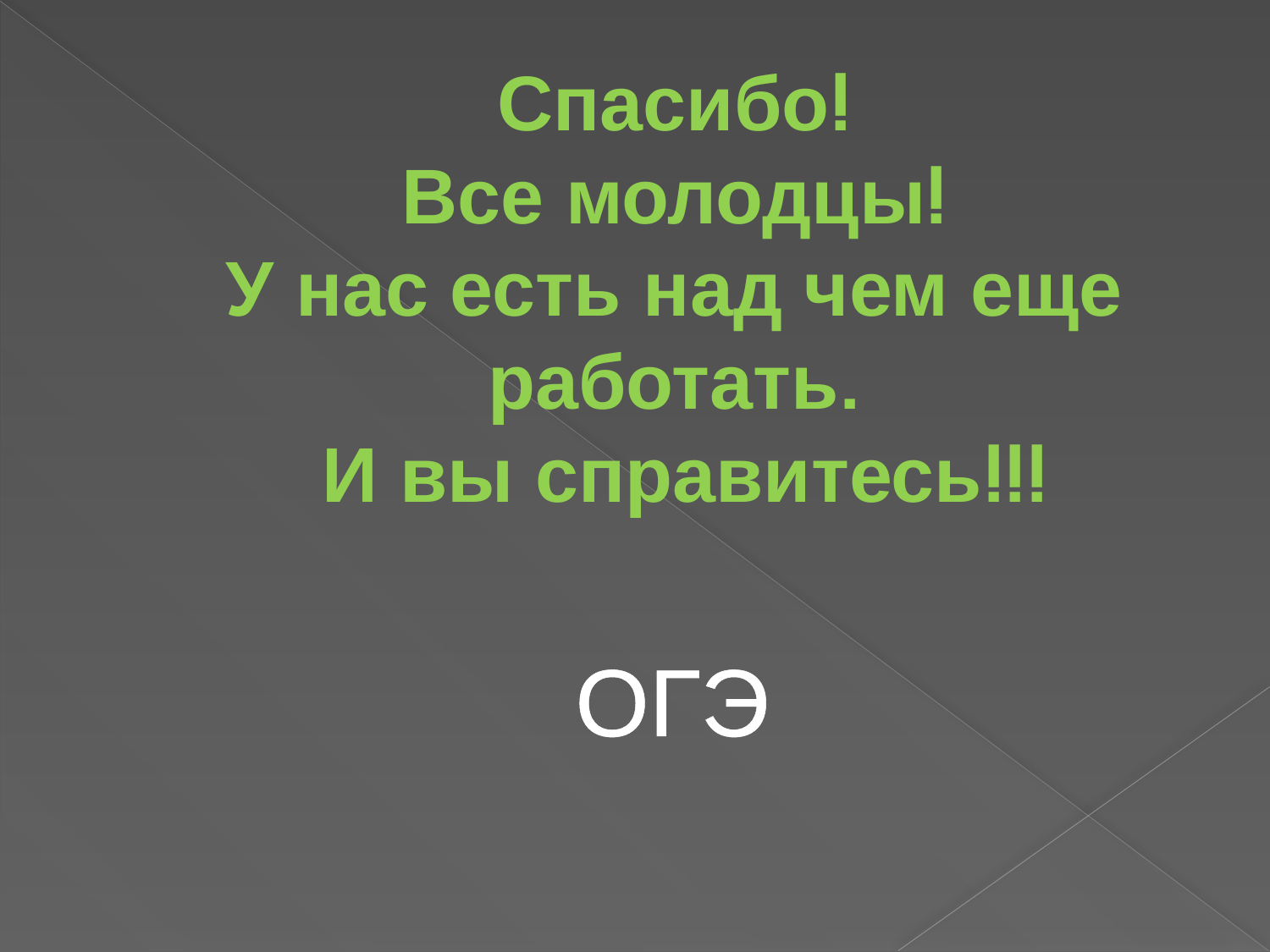

# Спасибо! Все молодцы! У нас есть над чем еще работать. И вы справитесь!!!
ОГЭ